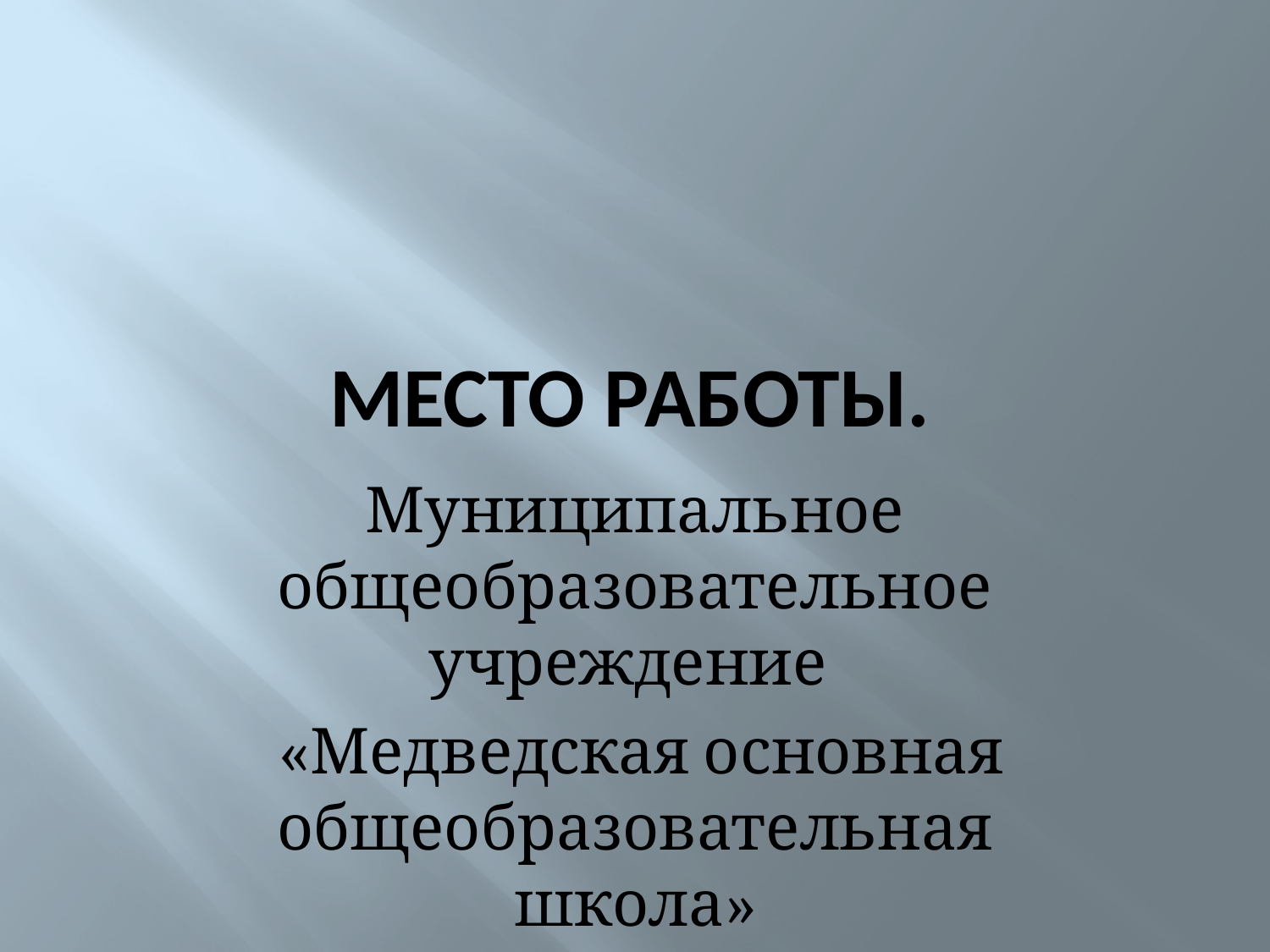

# Место работы.
Муниципальное общеобразовательное учреждение
 «Медведская основная общеобразовательная школа»